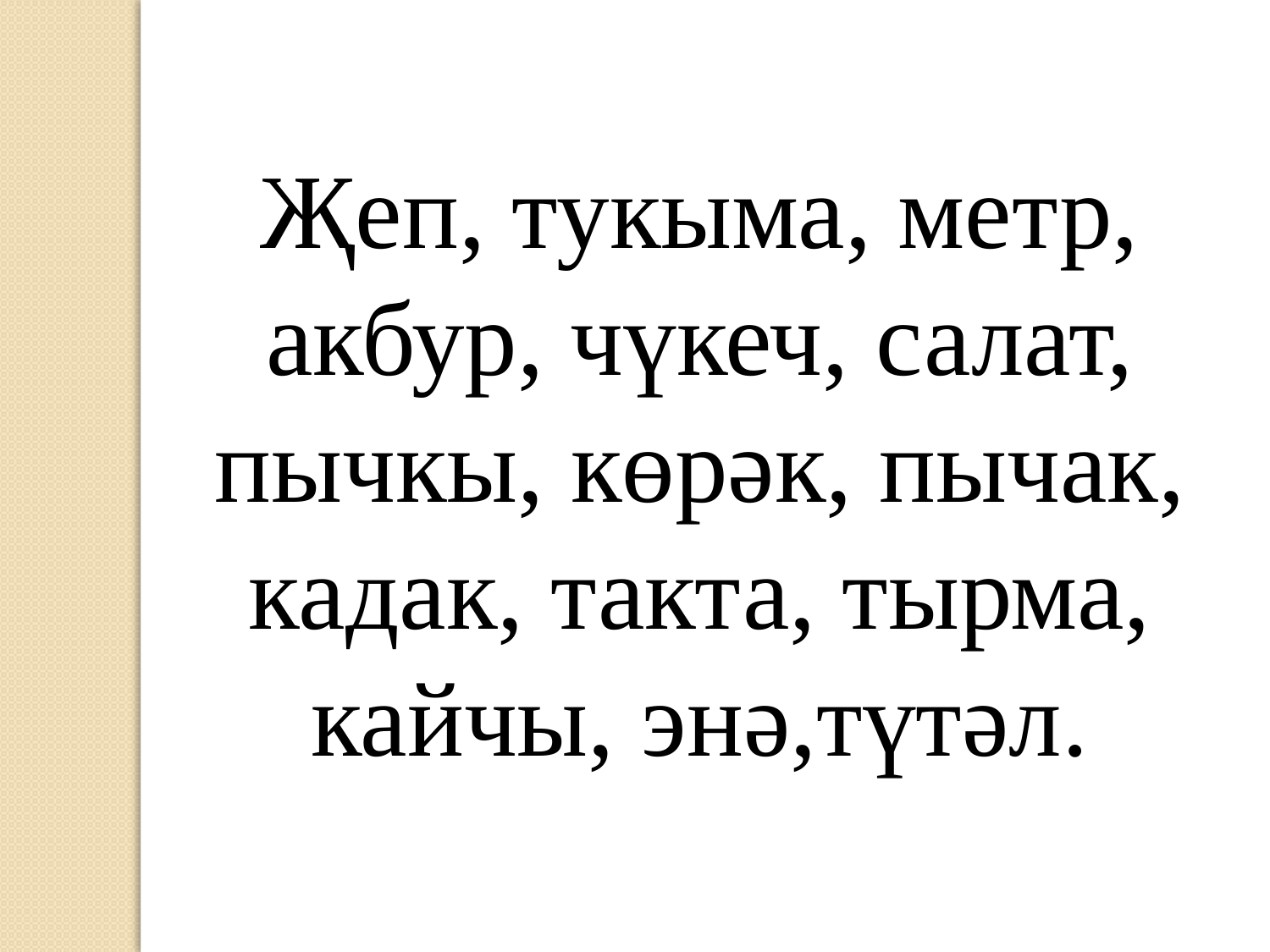

Җеп, тукыма, метр, акбур, чүкеч, салат, пычкы, көрәк, пычак, кадак, такта, тырма, кайчы, энә,түтәл.